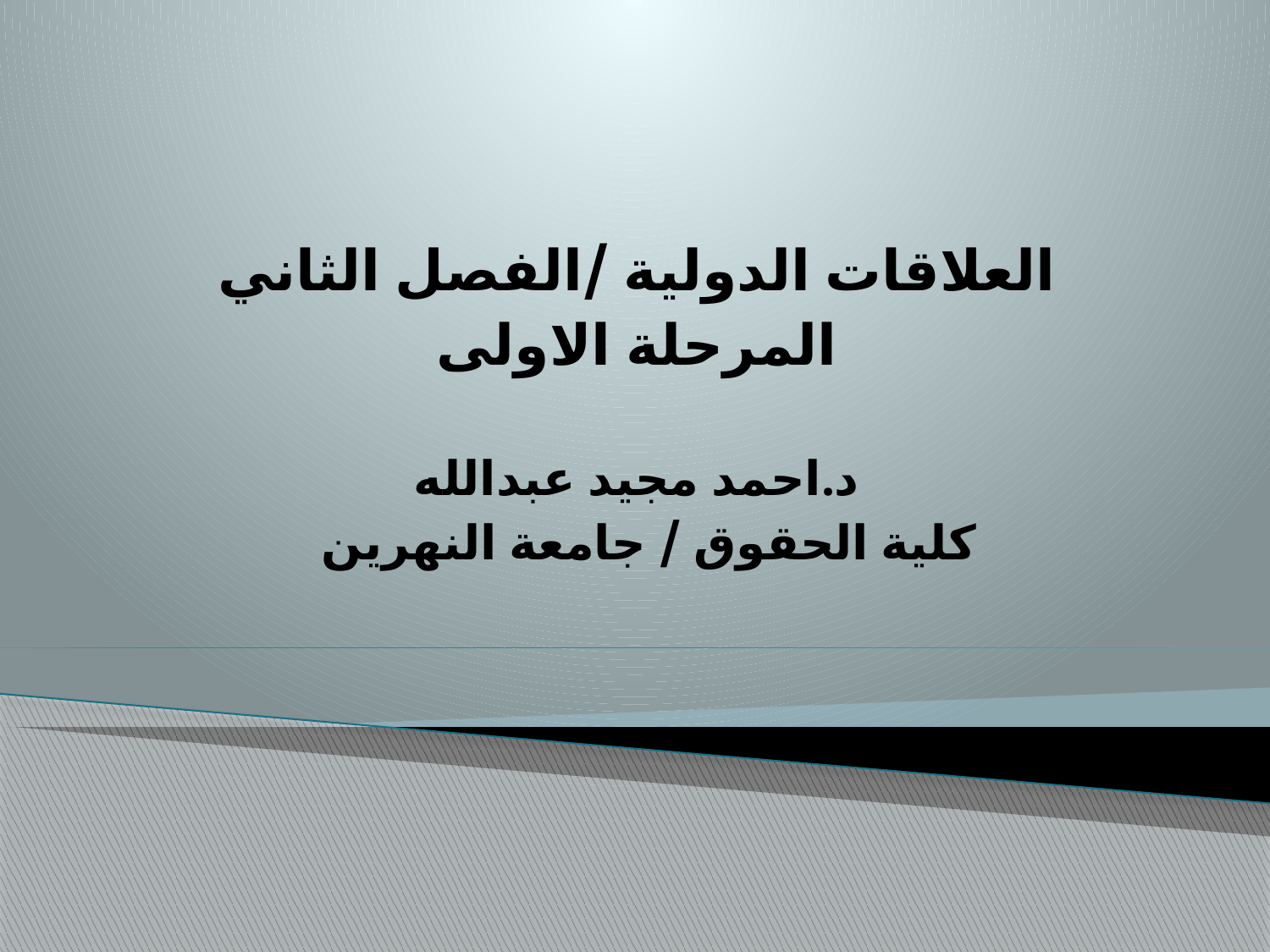

العلاقات الدولية /الفصل الثاني
المرحلة الاولى

د.احمد مجيد عبدالله
كلية الحقوق / جامعة النهرين
#